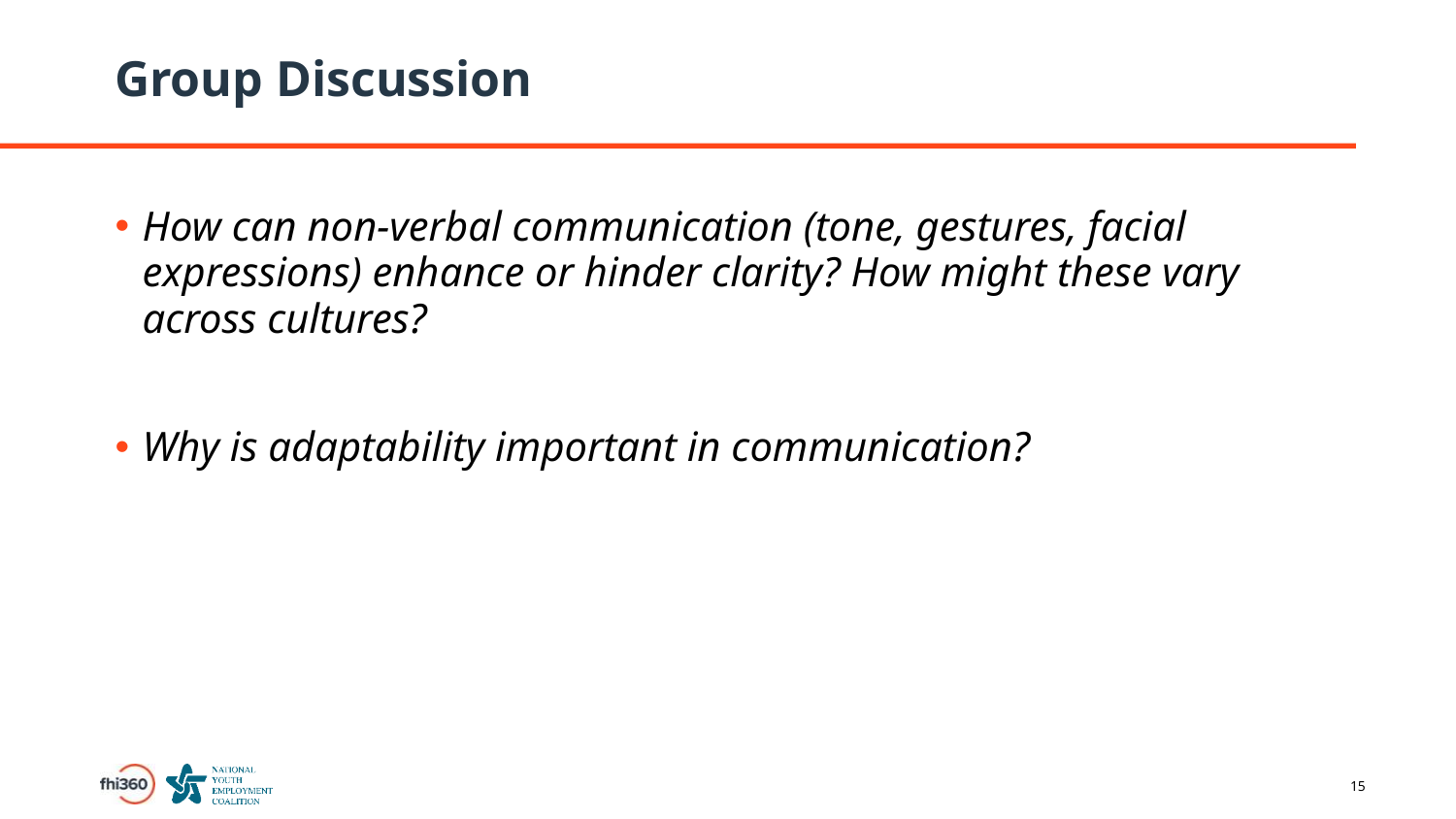

# Group Discussion
How can non-verbal communication (tone, gestures, facial expressions) enhance or hinder clarity? How might these vary across cultures?

Why is adaptability important in communication?